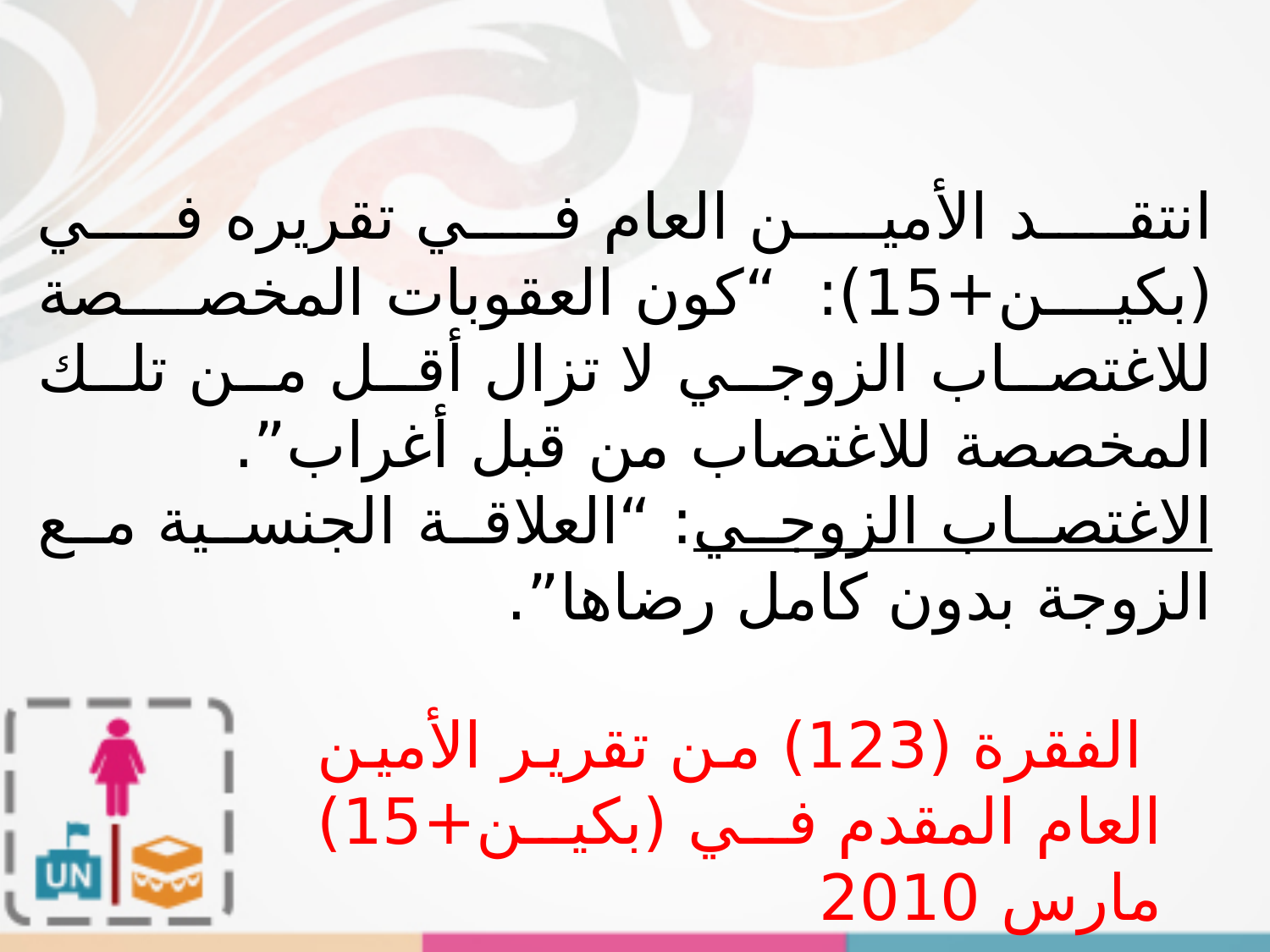

انتقد الأمين العام في تقريره في (بكين+15):  “كون العقوبات المخصصة للاغتصاب الزوجي لا تزال أقل من تلك المخصصة للاغتصاب من قبل أغراب”.
الاغتصاب الزوجي: “العلاقة الجنسية مع الزوجة بدون كامل رضاها”.

 الفقرة (123) من تقرير الأمين العام المقدم في (بكين+15) مارس 2010